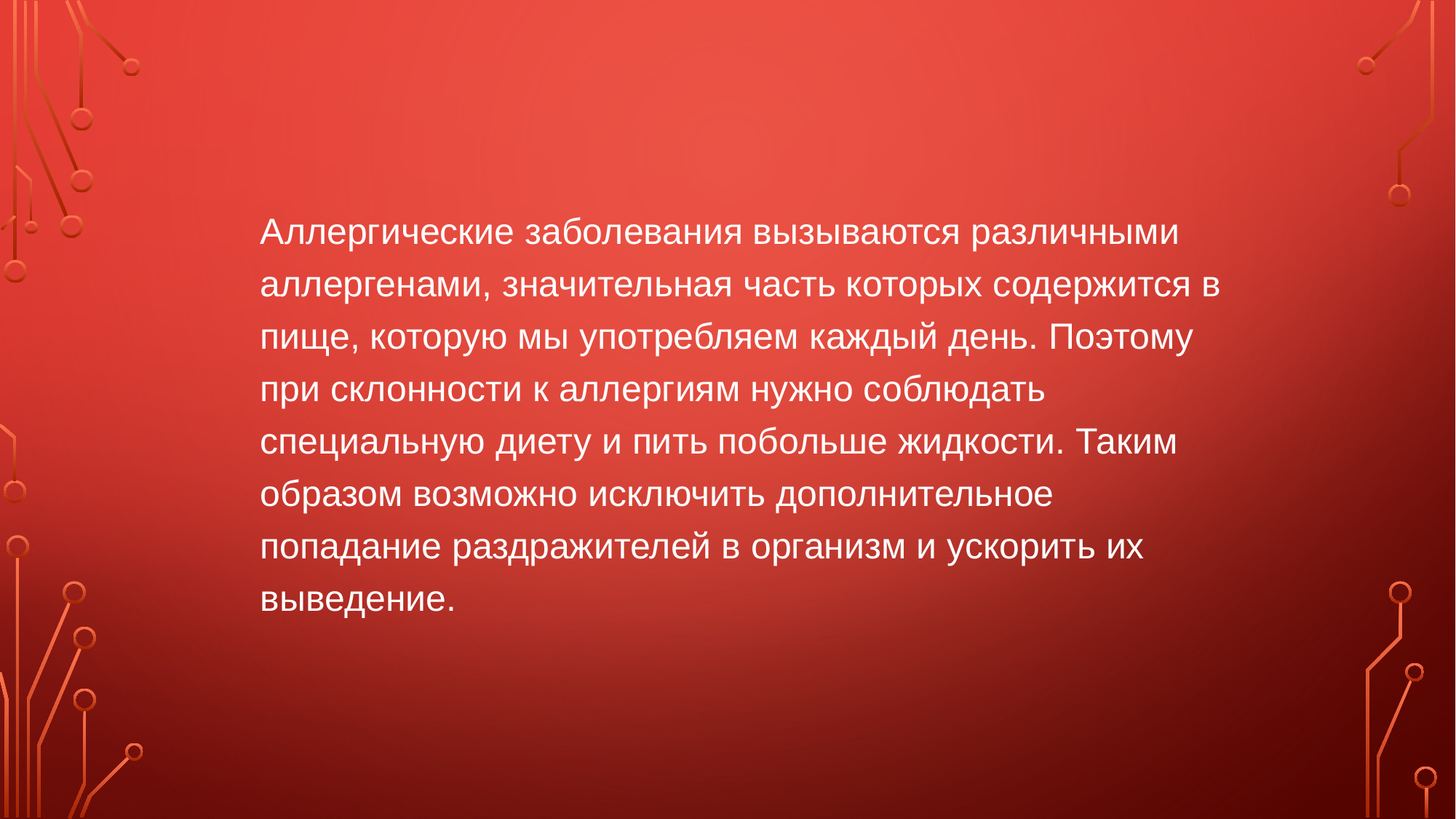

Аллергические заболевания вызываются различными аллергенами, значительная часть которых содержится в пище, которую мы употребляем каждый день. Поэтому при склонности к аллергиям нужно соблюдать специальную диету и пить побольше жидкости. Таким образом возможно исключить дополнительное попадание раздражителей в организм и ускорить их выведение.